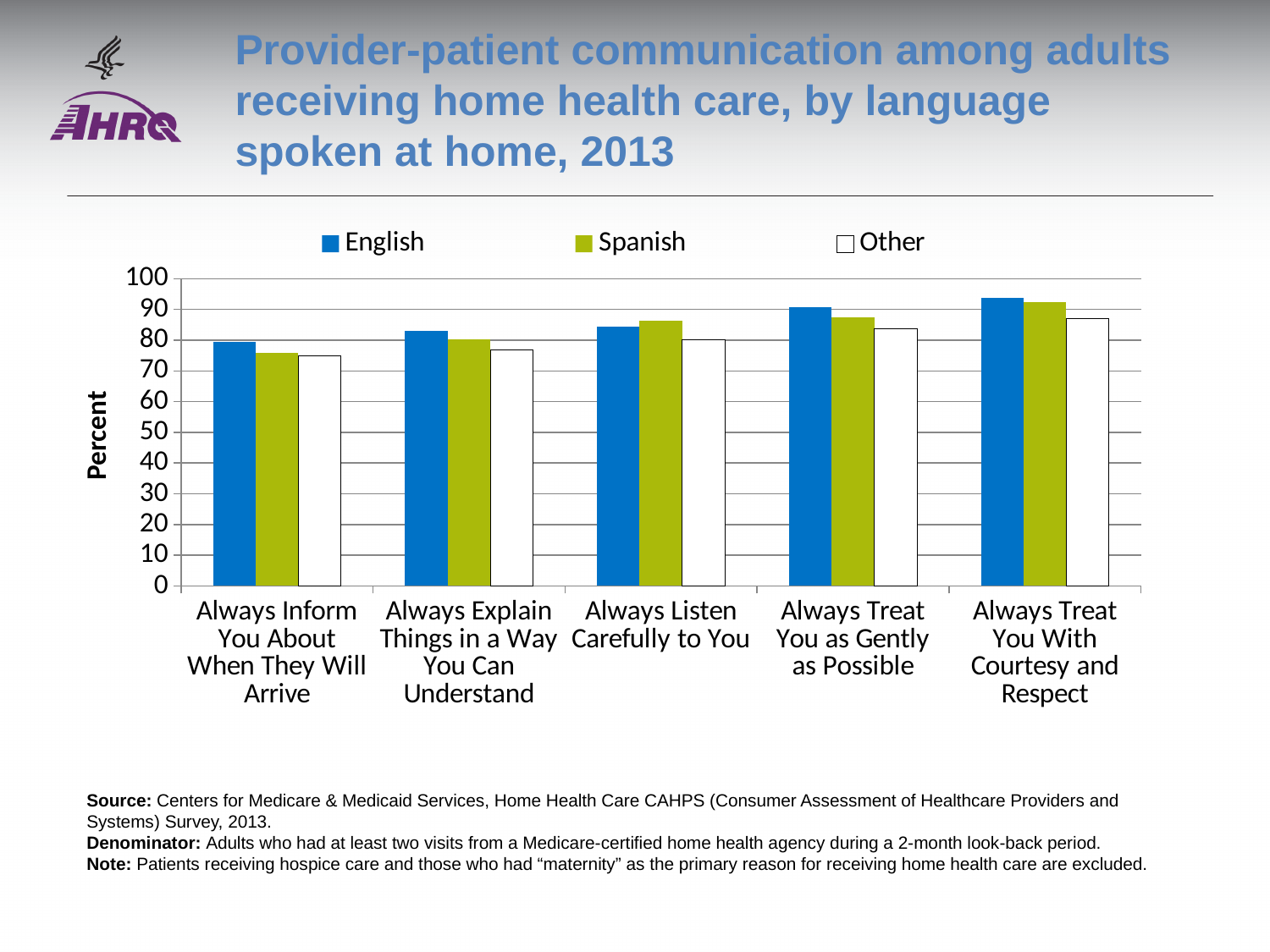

# Provider-patient communication among adults receiving home health care, by language spoken at home, 2013

### Chart

| Category | English | Spanish | Other |
|---|---|---|---|
| Always Inform You About When They Will Arrive | 79.55 | 75.74 | 75.02 |
| Always Explain Things in a Way You Can Understand | 83.13 | 80.36 | 76.83 |
| Always Listen Carefully to You | 84.33 | 86.24 | 80.06 |
| Always Treat You as Gently as Possible | 90.67 | 87.51 | 83.7 |
| Always Treat You With Courtesy and Respect | 93.84 | 92.33 | 87.1 |

Source: Centers for Medicare & Medicaid Services, Home Health Care CAHPS (Consumer Assessment of Healthcare Providers and Systems) Survey, 2013.
Denominator: Adults who had at least two visits from a Medicare-certified home health agency during a 2-month look-back period.
Note: Patients receiving hospice care and those who had “maternity” as the primary reason for receiving home health care are excluded.